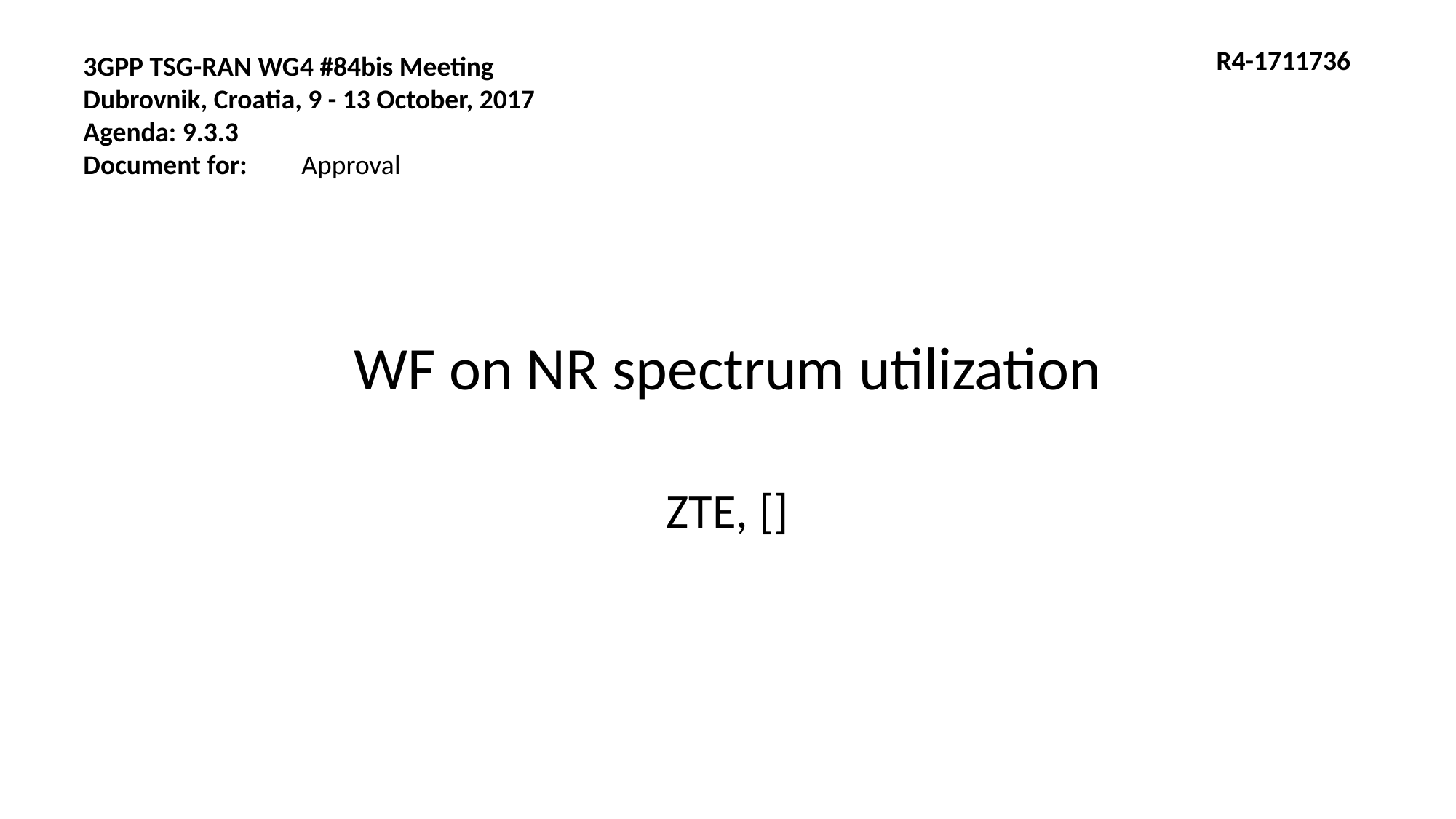

R4-1711736
3GPP TSG-RAN WG4 #84bis Meeting
Dubrovnik, Croatia, 9 - 13 October, 2017
Agenda: 9.3.3
Document for:	Approval
WF on NR spectrum utilization

ZTE, []